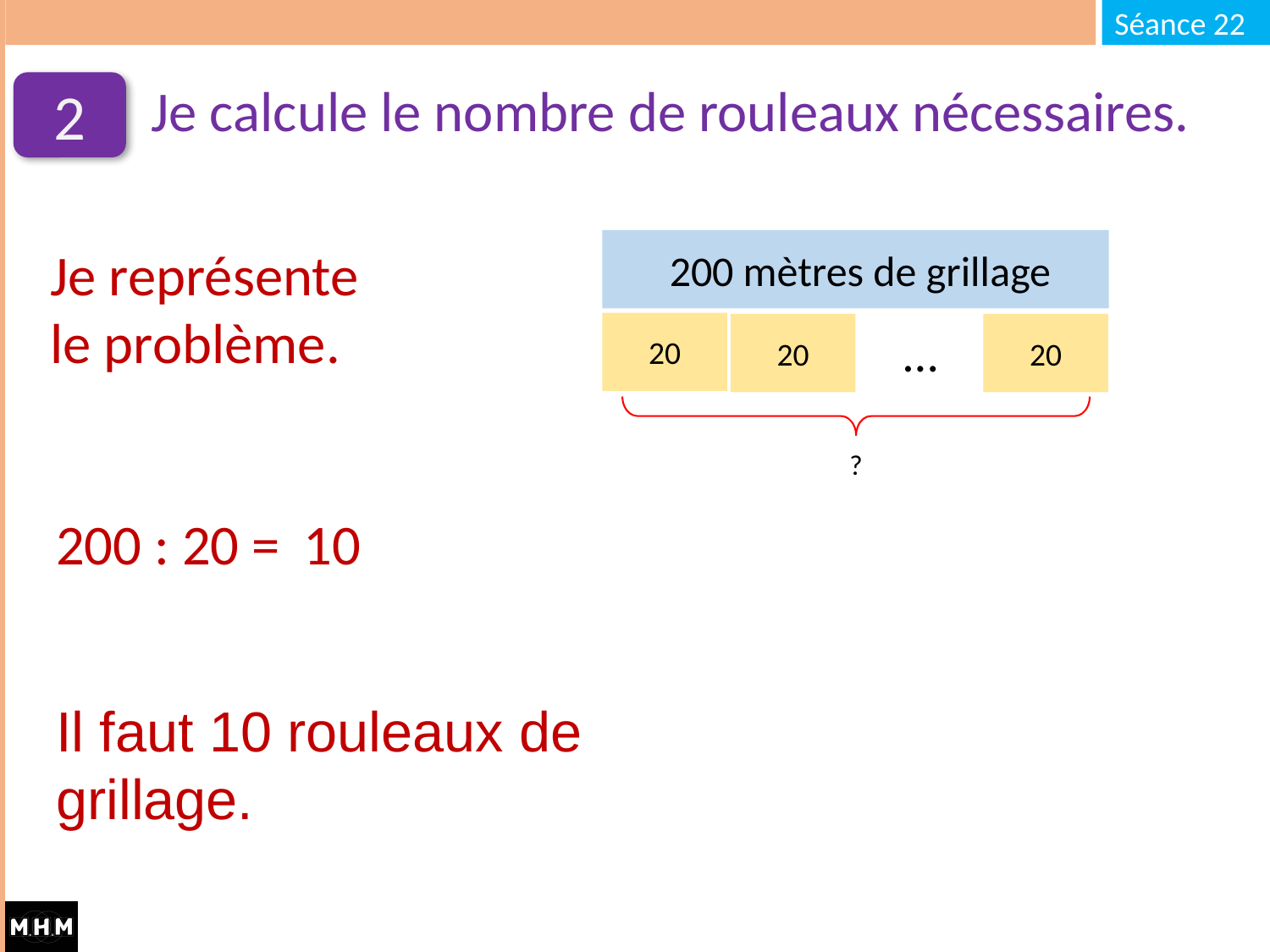

Je calcule le nombre de rouleaux nécessaires.
2

 200 mètres de grillage
…
20
20
20
?
Je représente
le problème.
200 : 20 =
10
Il faut 10 rouleaux de grillage.